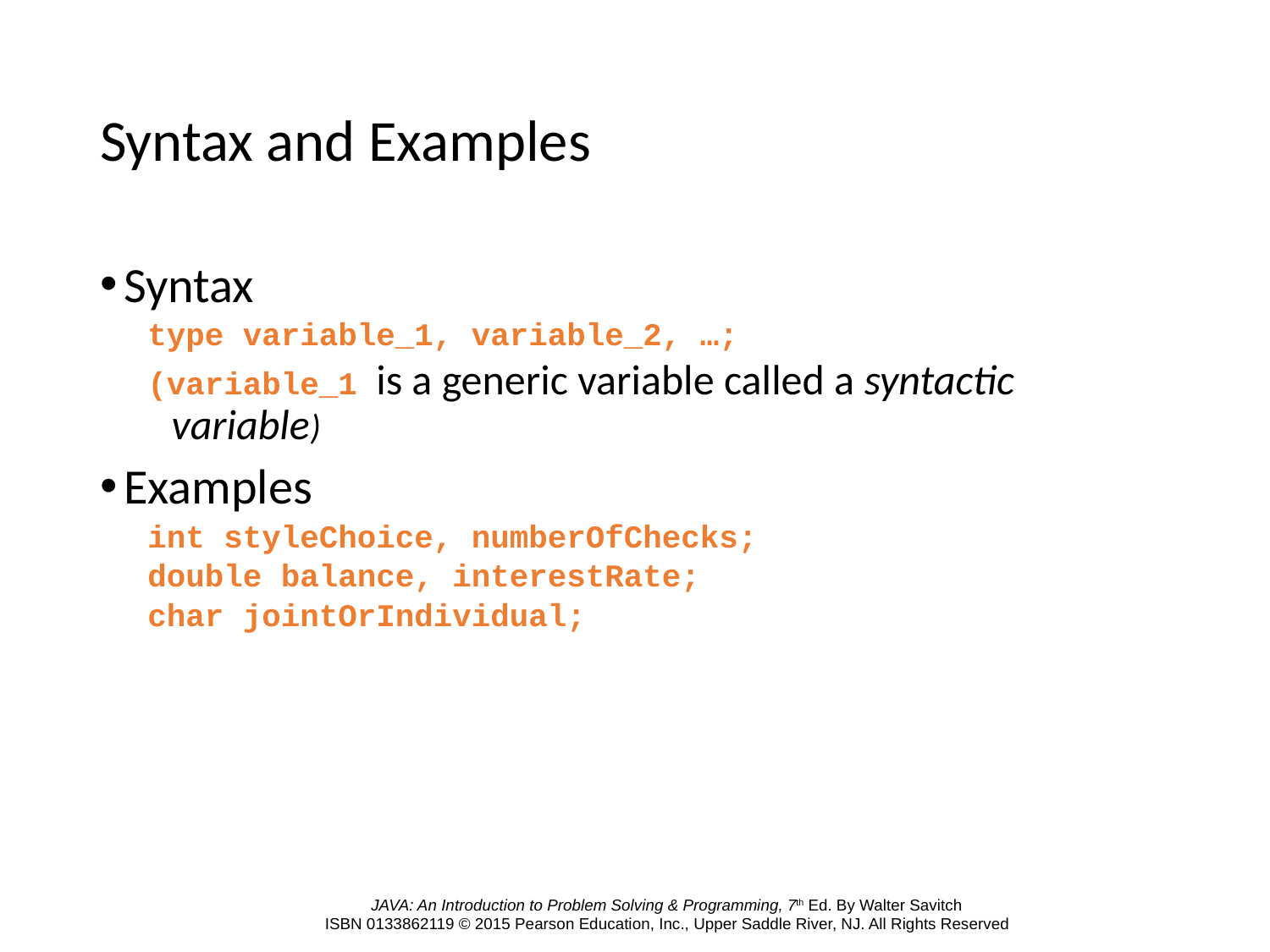

# Syntax and Examples
Syntax
type variable_1, variable_2, …;
(variable_1 is a generic variable called a syntactic variable)
Examples
int styleChoice, numberOfChecks;
double balance, interestRate;
char jointOrIndividual;